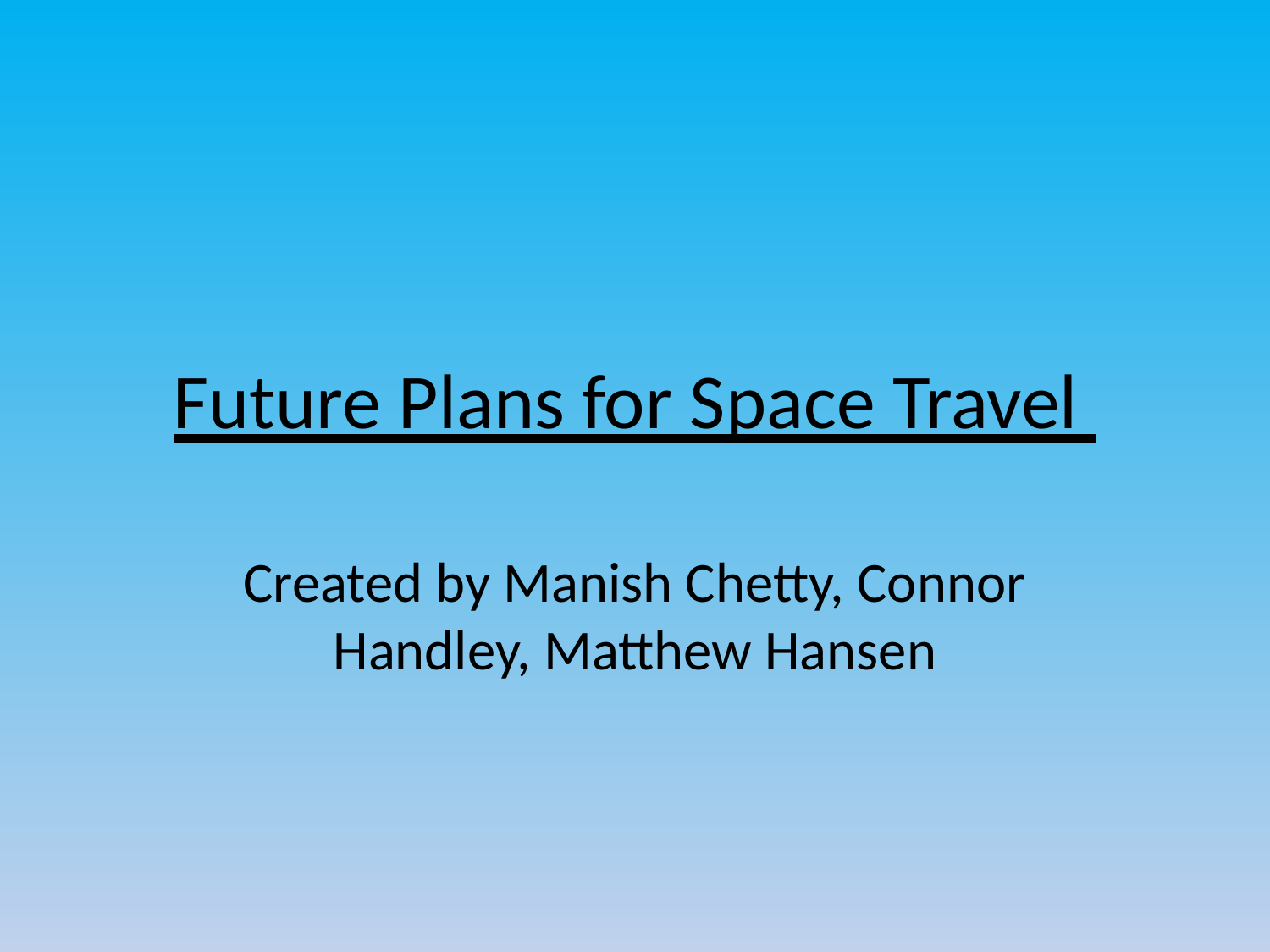

# Future Plans for Space Travel
Created by Manish Chetty, Connor Handley, Matthew Hansen